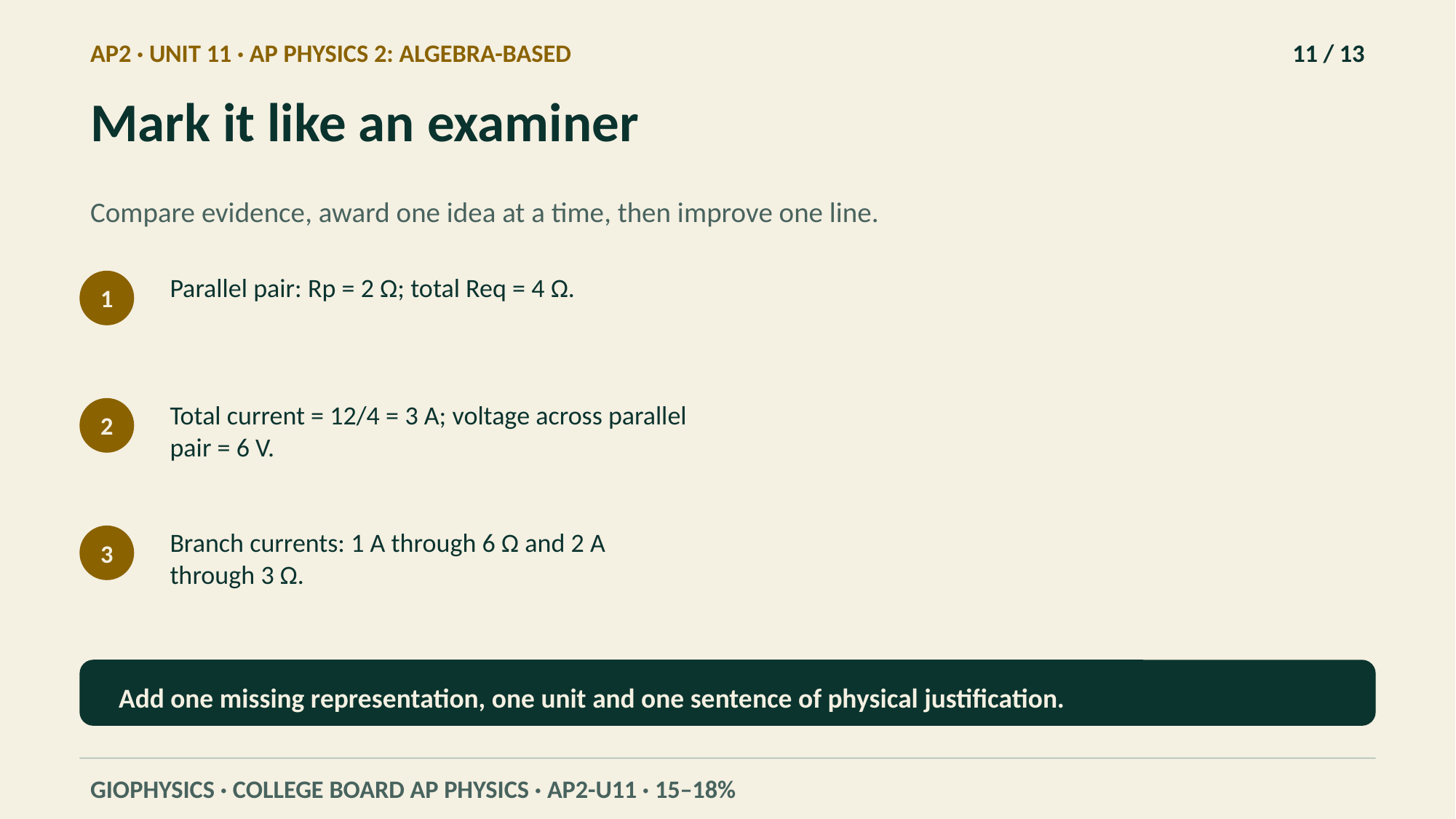

AP2 · UNIT 11 · AP PHYSICS 2: ALGEBRA-BASED
11 / 13
Mark it like an examiner
Compare evidence, award one idea at a time, then improve one line.
Parallel pair: Rp = 2 Ω; total Req = 4 Ω.

1
Total current = 12/4 = 3 A; voltage across parallel pair = 6 V.

2
Branch currents: 1 A through 6 Ω and 2 A through 3 Ω.

3

Add one missing representation, one unit and one sentence of physical justification.

GIOPHYSICS · COLLEGE BOARD AP PHYSICS · AP2-U11 · 15–18%